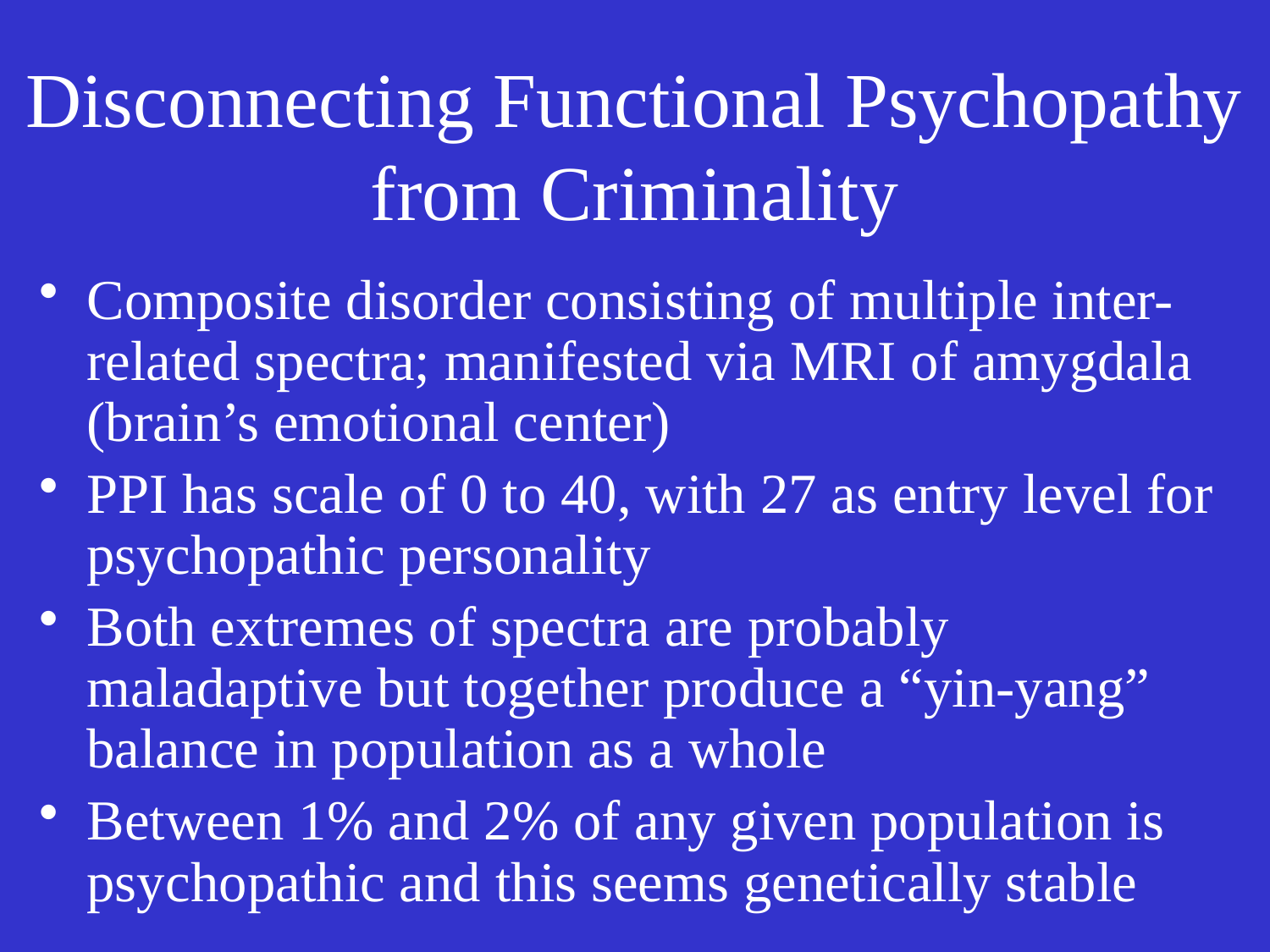

# Disconnecting Functional Psychopathy from Criminality
Composite disorder consisting of multiple inter-related spectra; manifested via MRI of amygdala (brain’s emotional center)
PPI has scale of 0 to 40, with 27 as entry level for psychopathic personality
Both extremes of spectra are probably maladaptive but together produce a “yin-yang” balance in population as a whole
Between 1% and 2% of any given population is psychopathic and this seems genetically stable